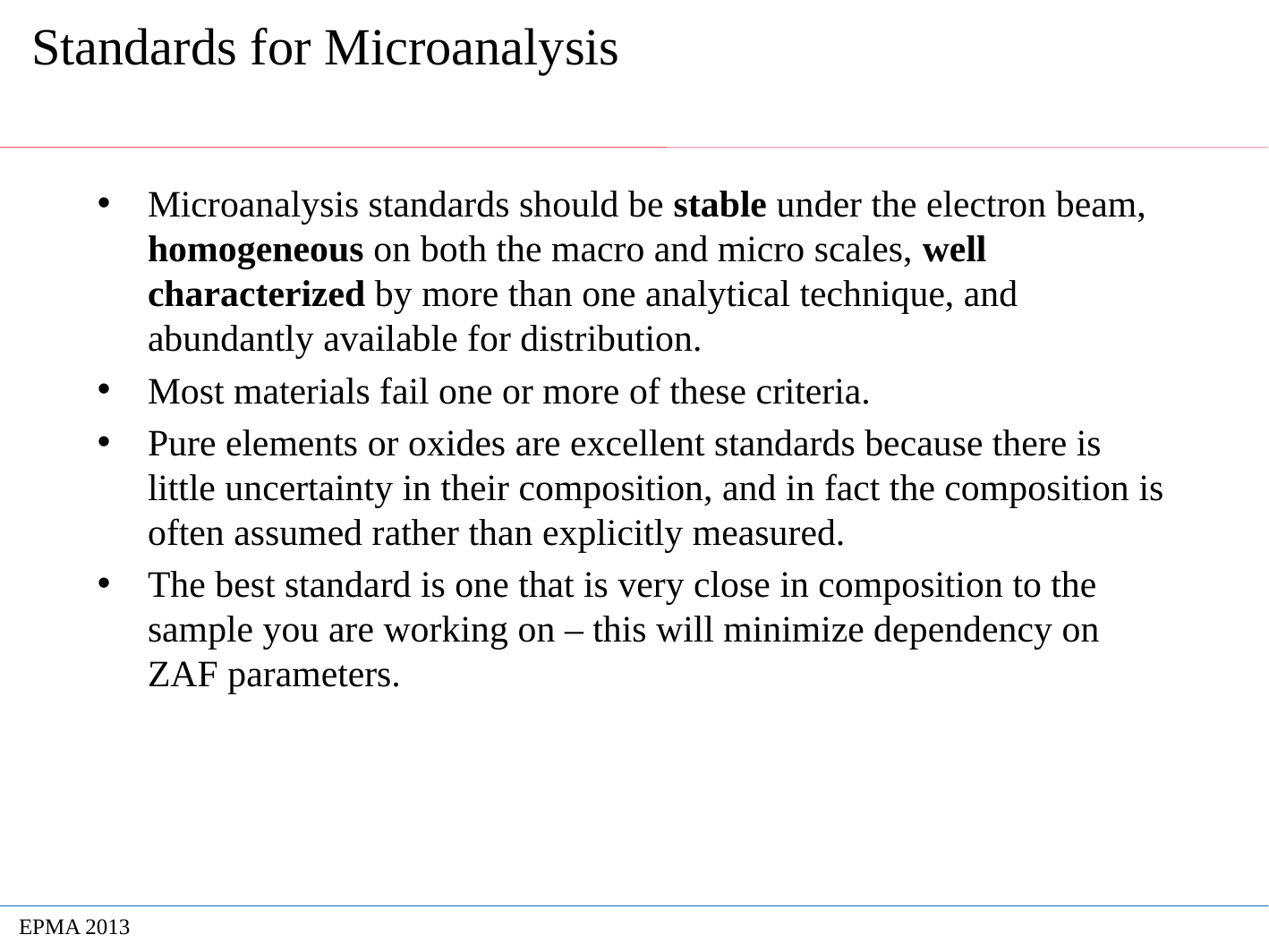

# Standards for Microanalysis
Microanalysis standards should be stable under the electron beam, homogeneous on both the macro and micro scales, well characterized by more than one analytical technique, and abundantly available for distribution.
Most materials fail one or more of these criteria.
Pure elements or oxides are excellent standards because there is little uncertainty in their composition, and in fact the composition is often assumed rather than explicitly measured.
The best standard is one that is very close in composition to the sample you are working on – this will minimize dependency on ZAF parameters.
EPMA 2013